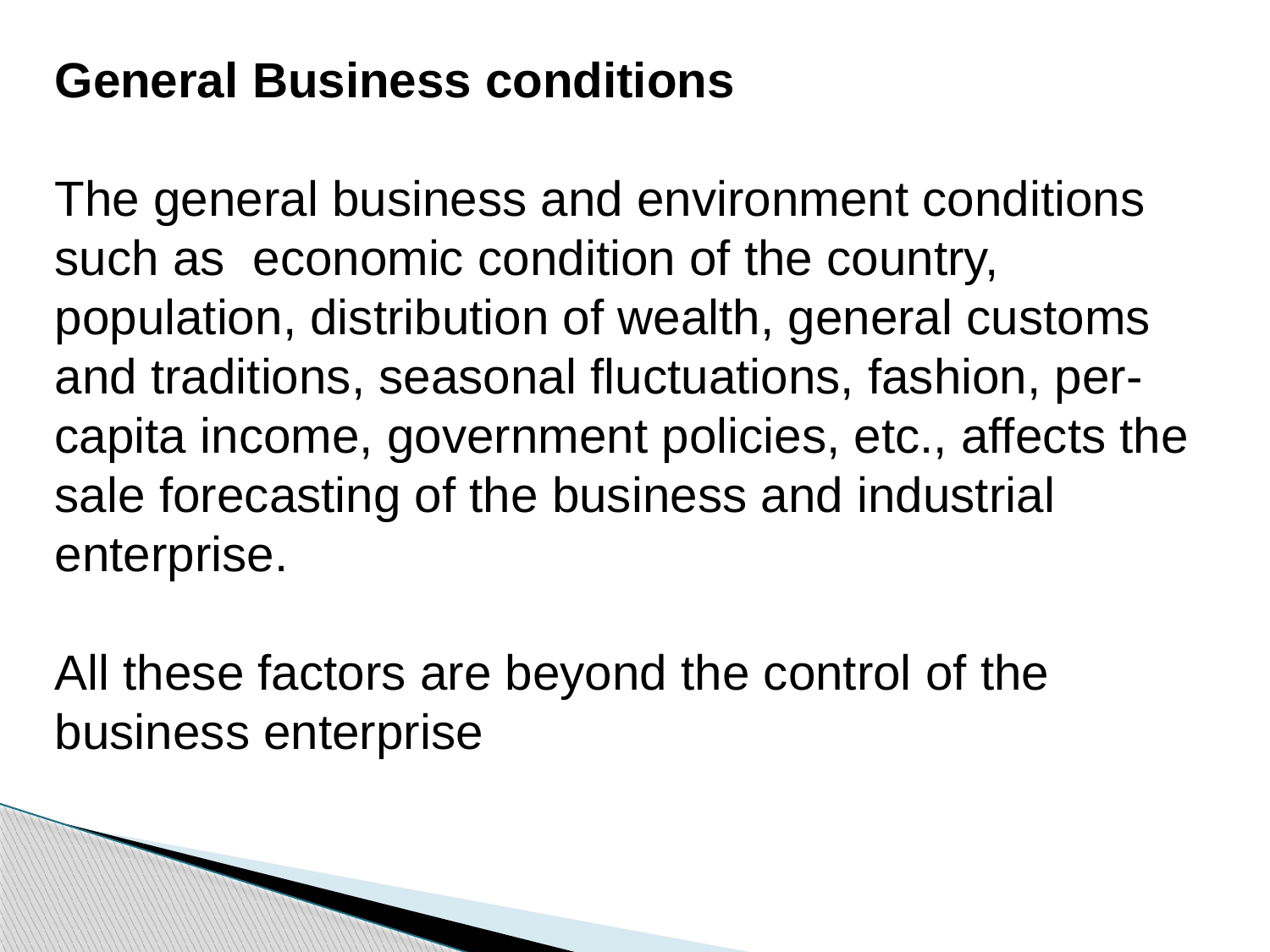

General Business conditions

The general business and environment conditions such as  economic condition of the country, population, distribution of wealth, general customs and traditions, seasonal fluctuations, fashion, per-capita income, government policies, etc., affects the sale forecasting of the business and industrial enterprise.

All these factors are beyond the control of the business enterprise